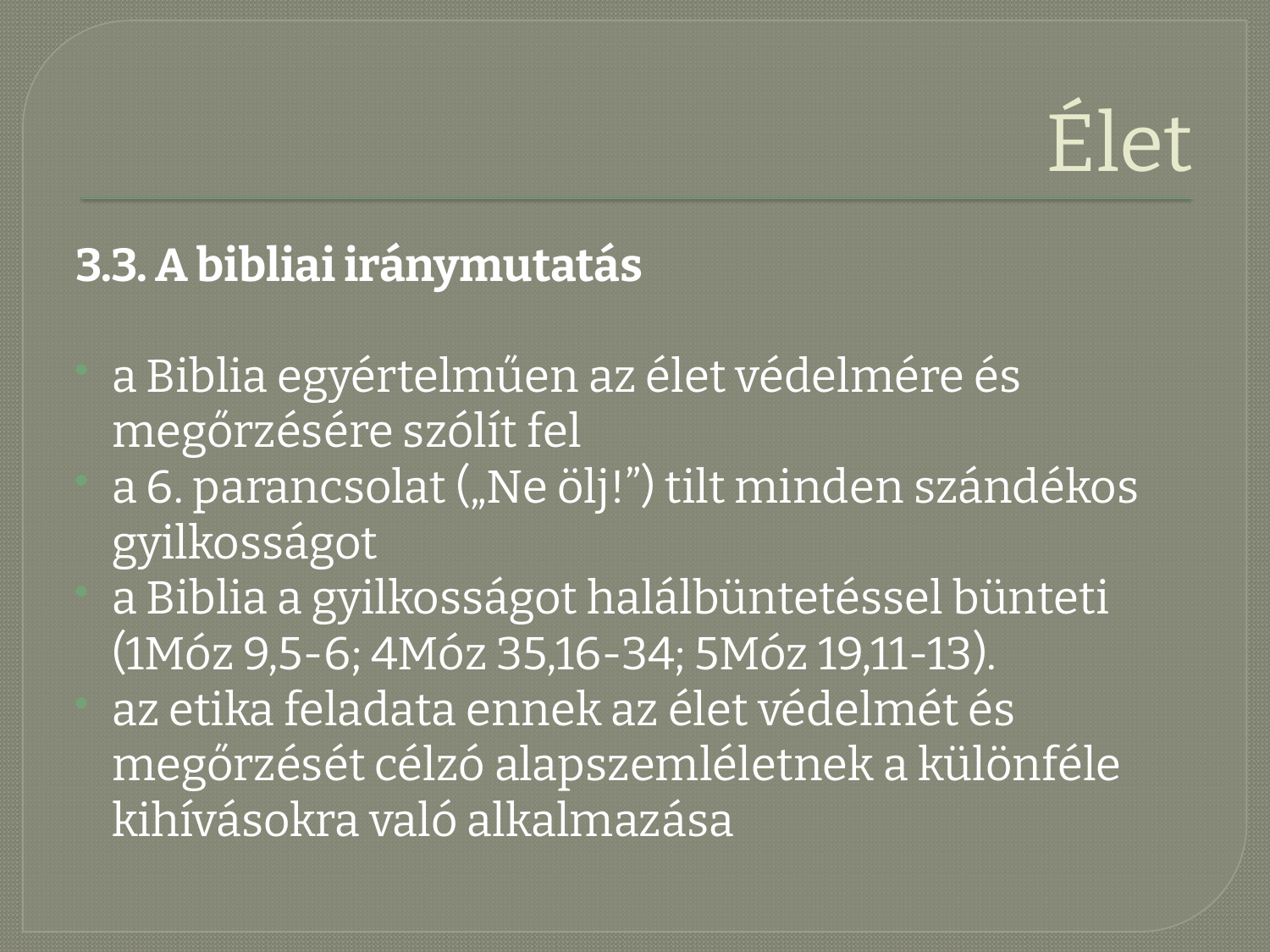

# Élet
3.3. A bibliai iránymutatás

a Biblia egyértelműen az élet védelmére és megőrzésére szólít fel
a 6. parancsolat („Ne ölj!”) tilt minden szándékos gyilkosságot
a Biblia a gyilkosságot halálbüntetéssel bünteti (1Móz 9,5-6; 4Móz 35,16-34; 5Móz 19,11-13).
az etika feladata ennek az élet védelmét és megőrzését célzó alapszemléletnek a különféle kihívásokra való alkalmazása